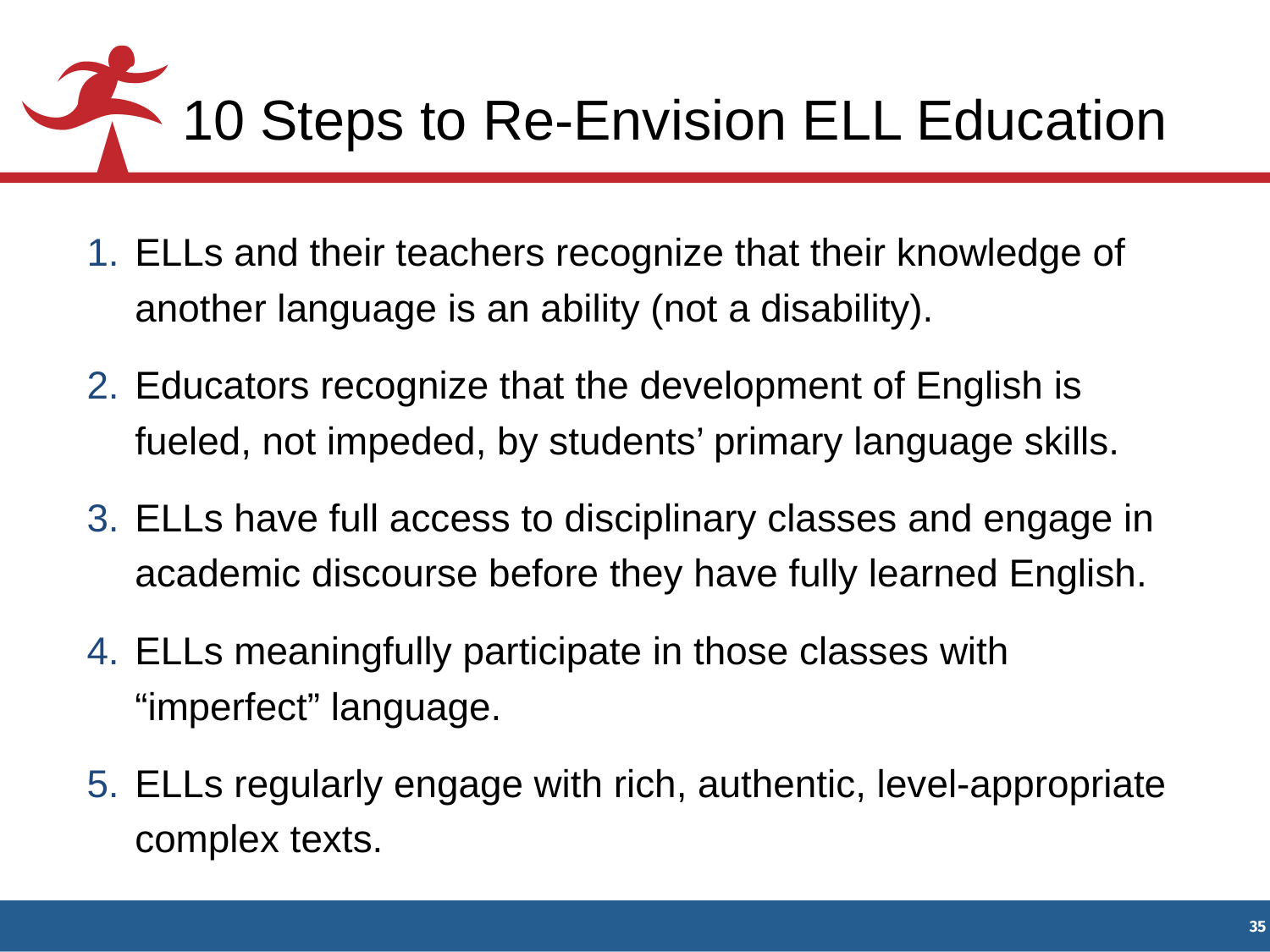

# 10 Steps to Re-Envision ELL Education
ELLs and their teachers recognize that their knowledge of another language is an ability (not a disability).
Educators recognize that the development of English is fueled, not impeded, by students’ primary language skills.
ELLs have full access to disciplinary classes and engage in academic discourse before they have fully learned English.
ELLs meaningfully participate in those classes with “imperfect” language.
ELLs regularly engage with rich, authentic, level-appropriate complex texts.